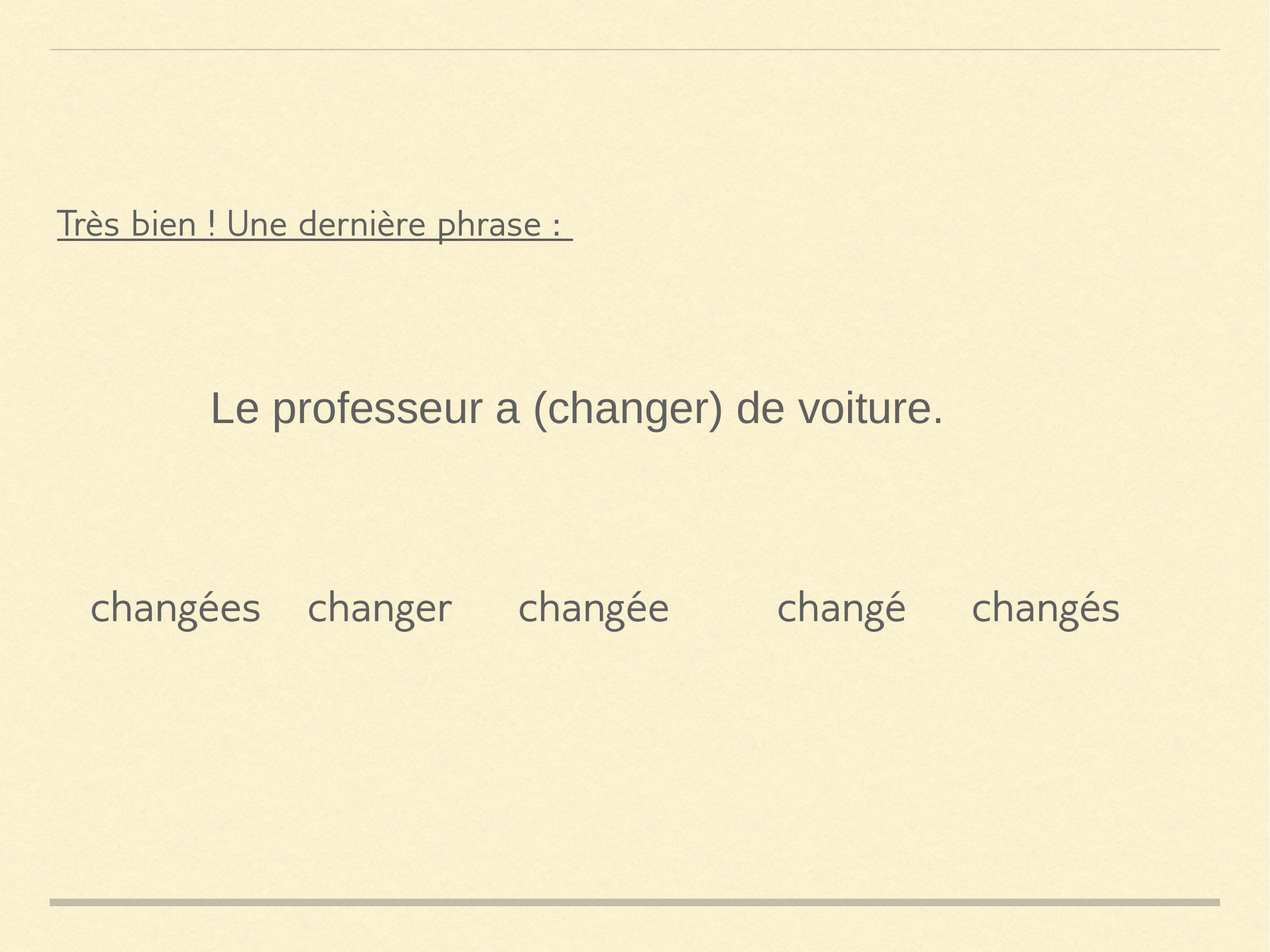

Très bien ! Une dernière phrase :
Le professeur a (changer) de voiture.
changées
changer
changée
changé
changés